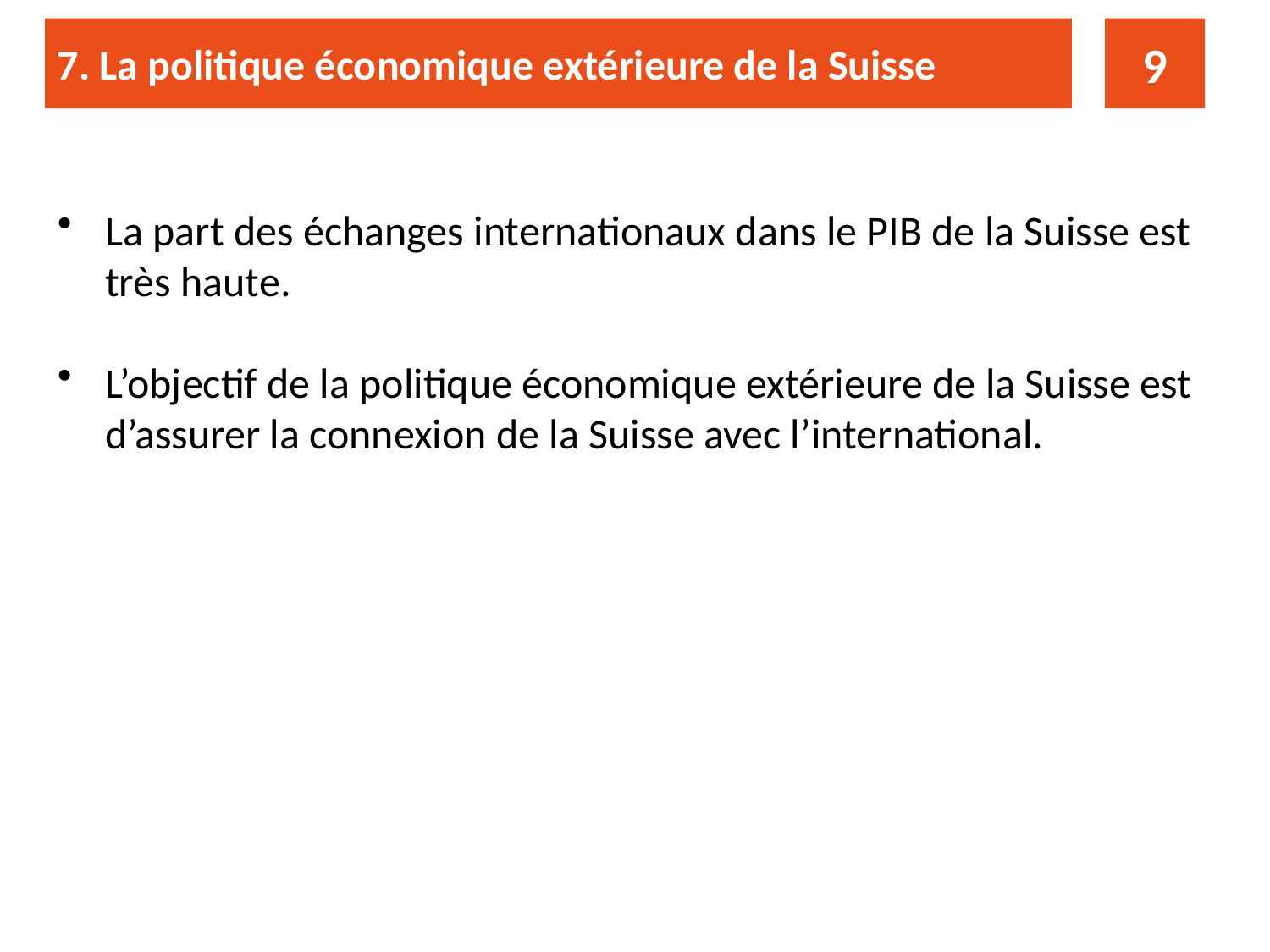

7. La politique économique extérieure de la Suisse
9

La part des échanges internationaux dans le PIB de la Suisse est très haute.

L’objectif de la politique économique extérieure de la Suisse est d’assurer la connexion de la Suisse avec l’international.